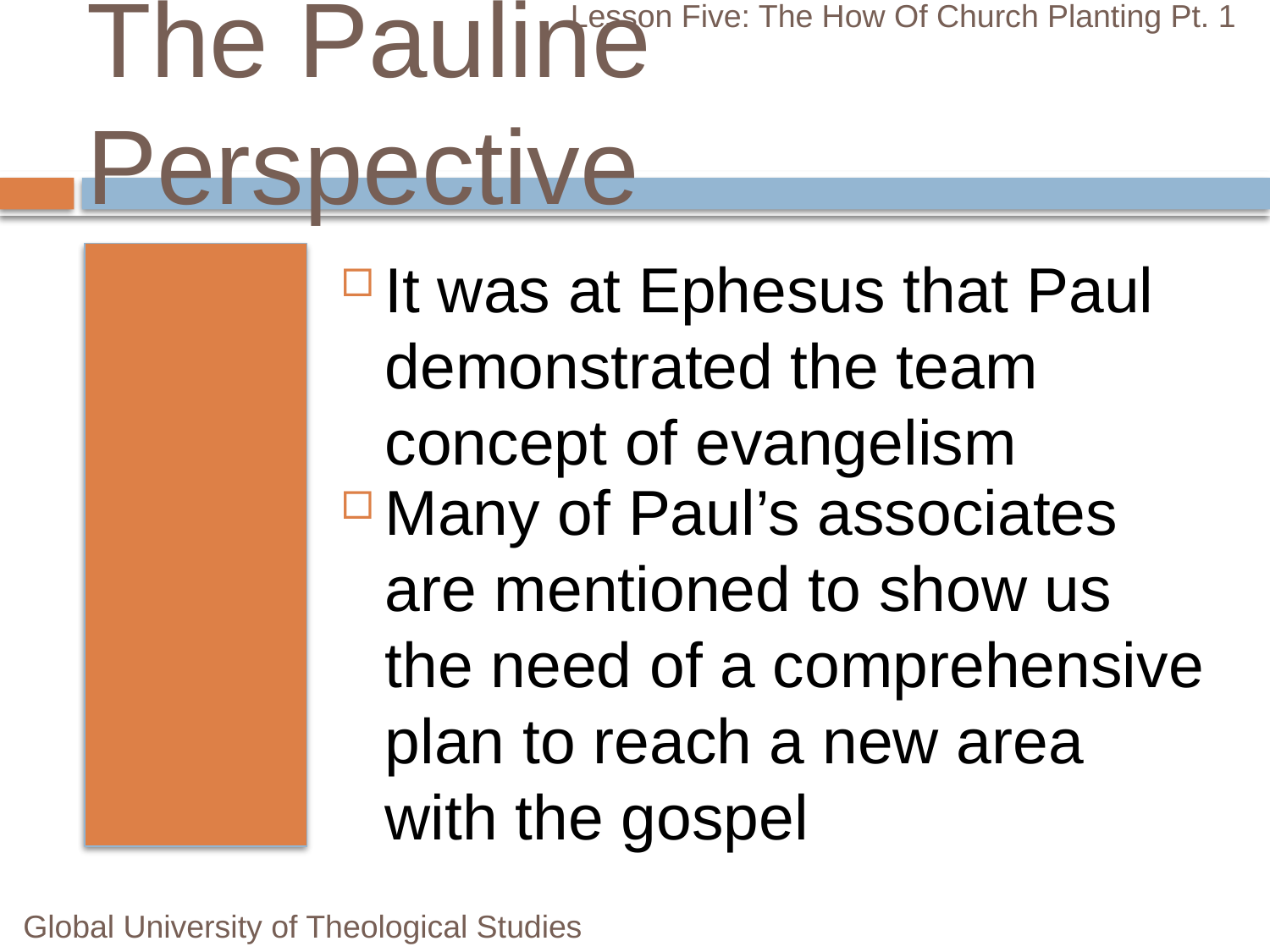

Lesson Five: The How Of Church Planting Pt. 1
# The Pauline Perspective

It was at Ephesus that Paul demonstrated the team concept of evangelism
Many of Paul’s associates are mentioned to show us the need of a comprehensive plan to reach a new area with the gospel
Global University of Theological Studies